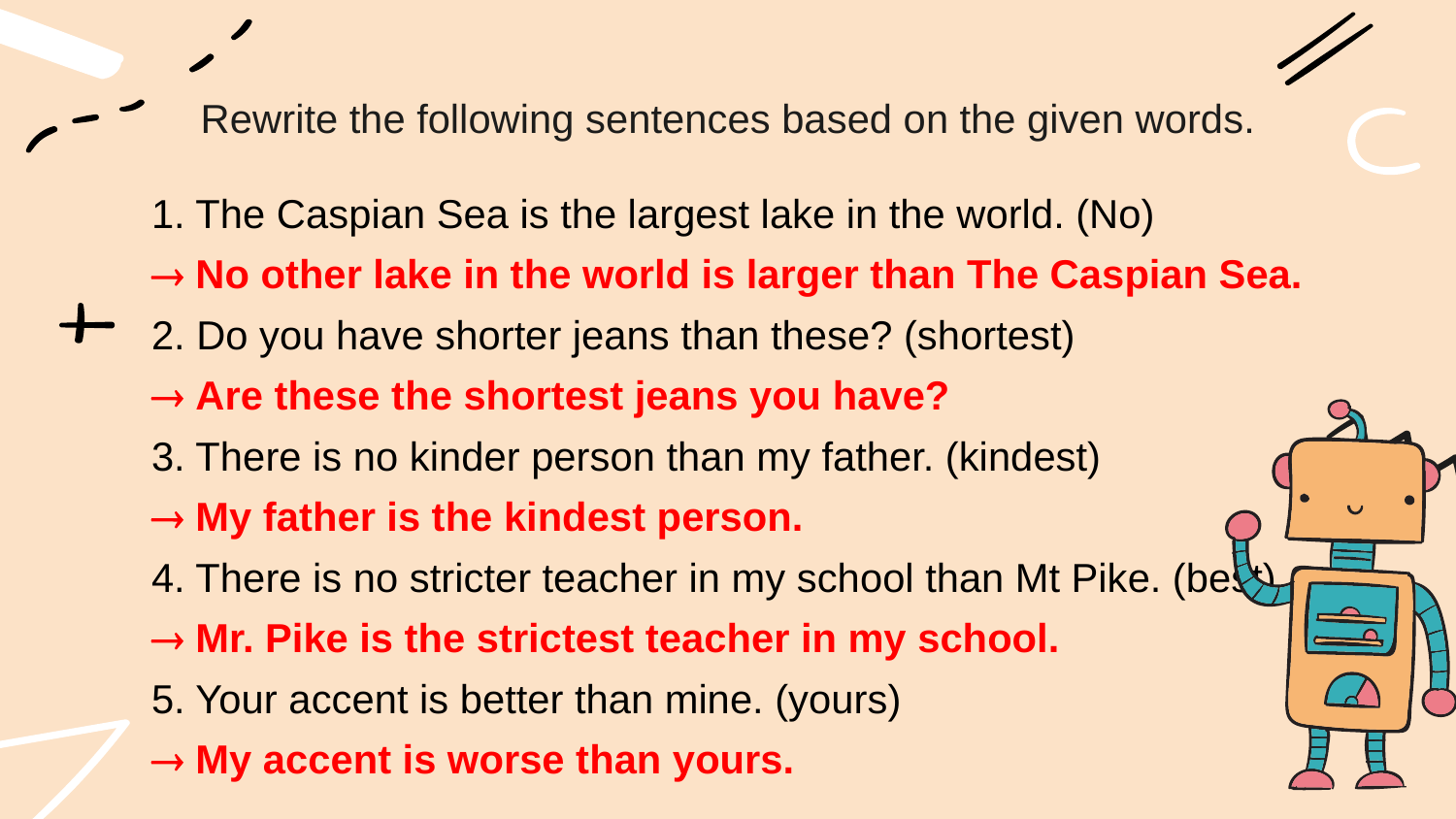

Rewrite the following sentences based on the given words.
1. The Caspian Sea is the largest lake in the world. (No)
→ No other lake in the world is larger than The Caspian Sea.
2. Do you have shorter jeans than these? (shortest)
→ Are these the shortest jeans you have?
3. There is no kinder person than my father. (kindest)
→ My father is the kindest person.
4. There is no stricter teacher in my school than Mt Pike. (best)
→ Mr. Pike is the strictest teacher in my school.
5. Your accent is better than mine. (yours)
→ My accent is worse than yours.